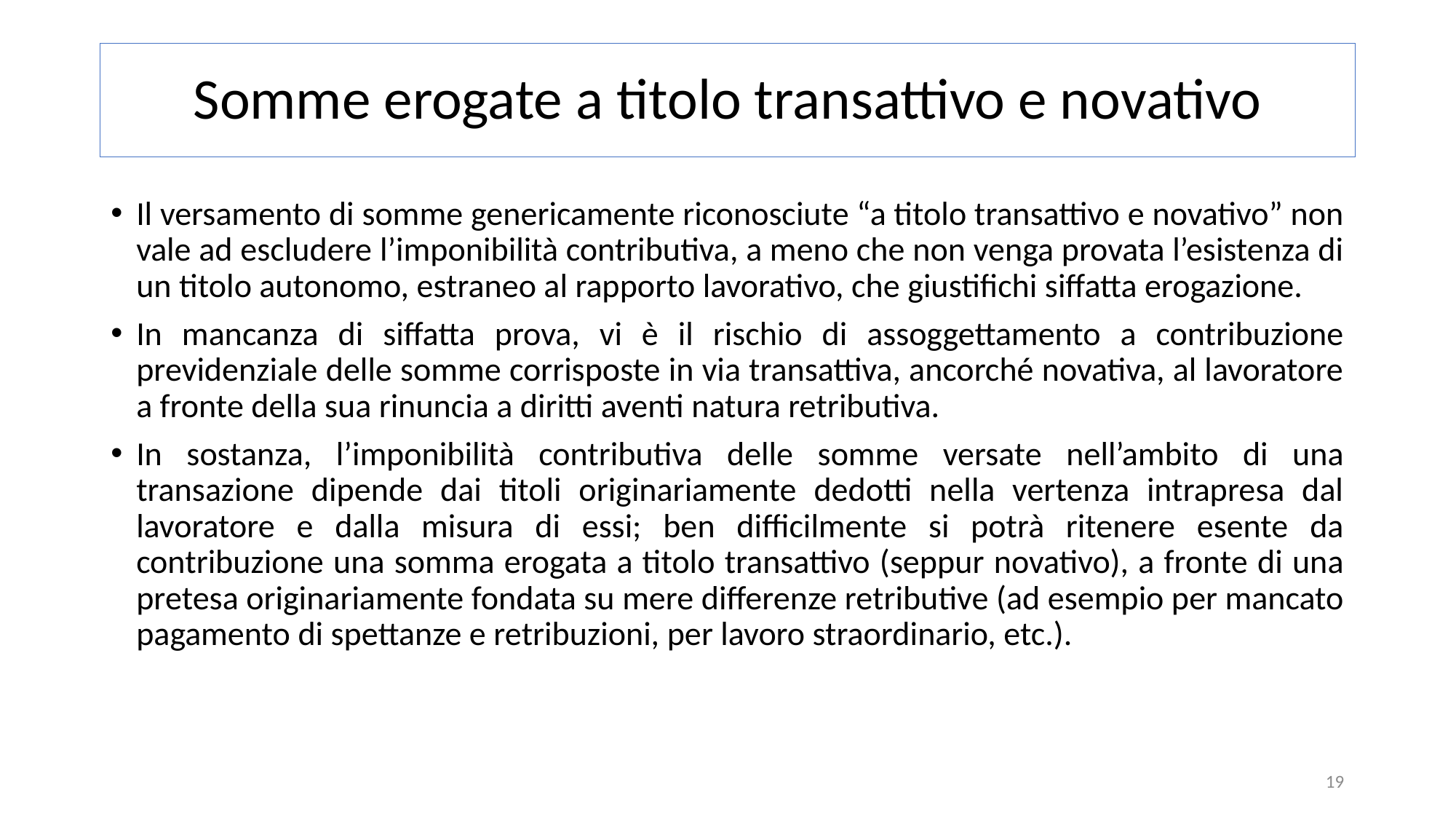

# Somme erogate a titolo transattivo e novativo
Il versamento di somme genericamente riconosciute “a titolo transattivo e novativo” non vale ad escludere l’imponibilità contributiva, a meno che non venga provata l’esistenza di un titolo autonomo, estraneo al rapporto lavorativo, che giustifichi siffatta erogazione.
In mancanza di siffatta prova, vi è il rischio di assoggettamento a contribuzione previdenziale delle somme corrisposte in via transattiva, ancorché novativa, al lavoratore a fronte della sua rinuncia a diritti aventi natura retributiva.
In sostanza, l’imponibilità contributiva delle somme versate nell’ambito di una transazione dipende dai titoli originariamente dedotti nella vertenza intrapresa dal lavoratore e dalla misura di essi; ben difficilmente si potrà ritenere esente da contribuzione una somma erogata a titolo transattivo (seppur novativo), a fronte di una pretesa originariamente fondata su mere differenze retributive (ad esempio per mancato pagamento di spettanze e retribuzioni, per lavoro straordinario, etc.).
19